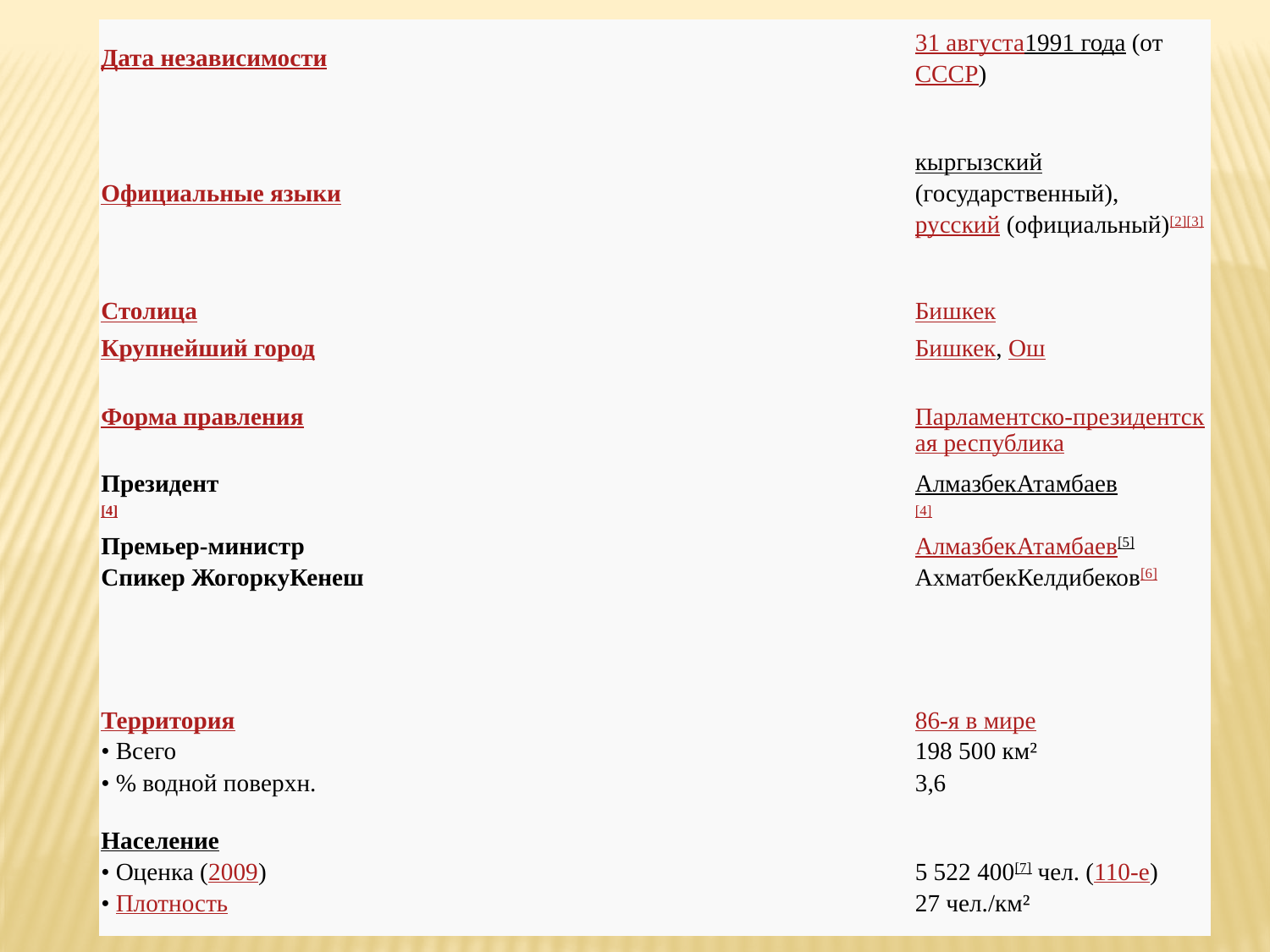

| Дата независимости | 31 августа1991 года (от СССР) |
| --- | --- |
| Официальные языки | кыргызский (государственный), русский (официальный)[2][3] |
| Столица | Бишкек |
| Крупнейший город | Бишкек, Ош |
| Форма правления | Парламентско-президентская республика |
| Президент [4] Премьер-министр Спикер ЖогоркуКенеш | АлмазбекАтамбаев [4] АлмазбекАтамбаев[5] АхматбекКелдибеков[6] |
| Территория • Всего • % водной поверхн. | 86-я в мире 198 500 км² 3,6 |
| Население • Оценка (2009) • Плотность | 5 522 400[7] чел. (110-е) 27 чел./км² |